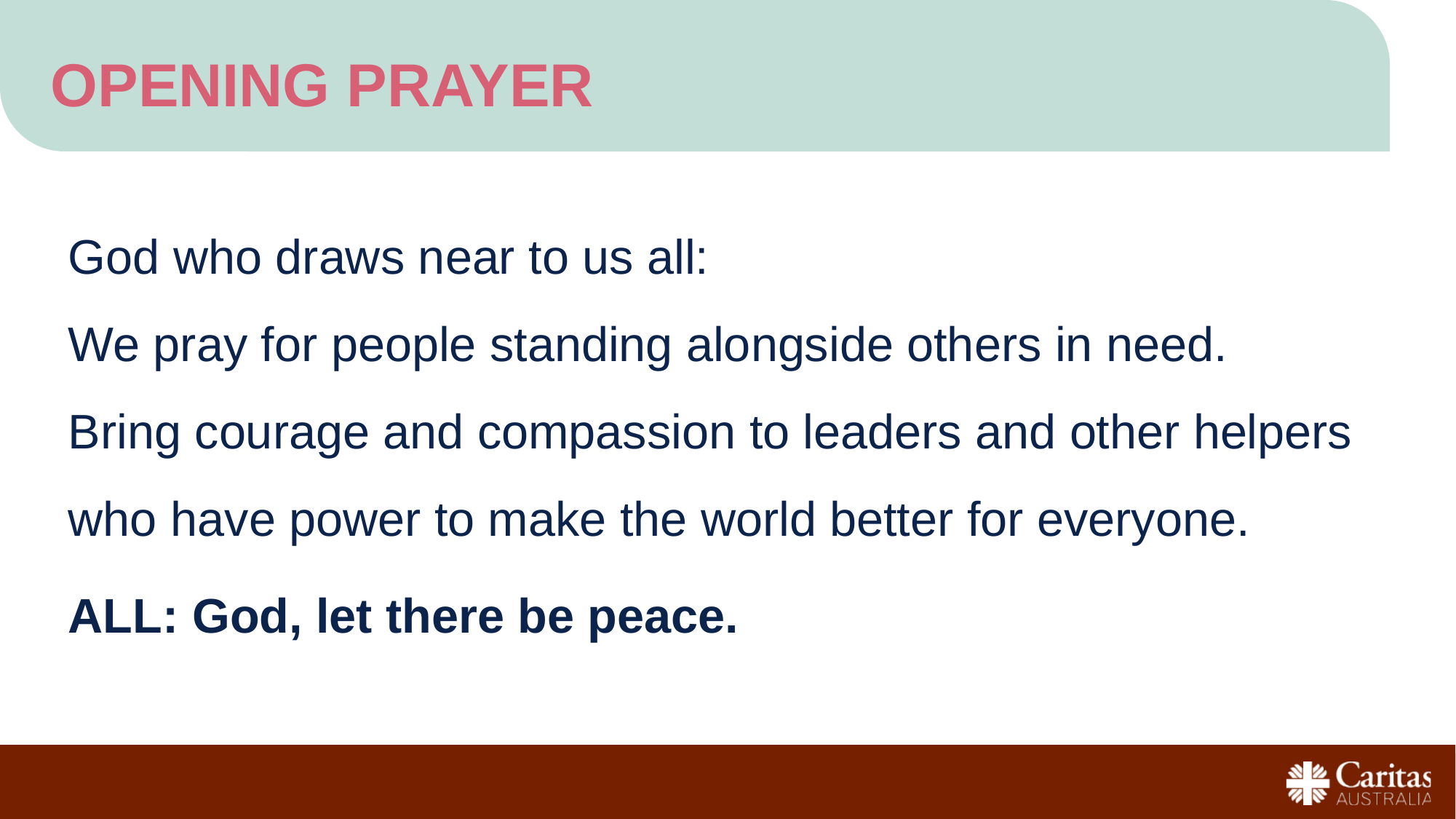

# OPENING PRAYER
God who draws near to us all:
We pray for people standing alongside others in need.
Bring courage and compassion to leaders and other helpers who have power to make the world better for everyone.
ALL: God, let there be peace.